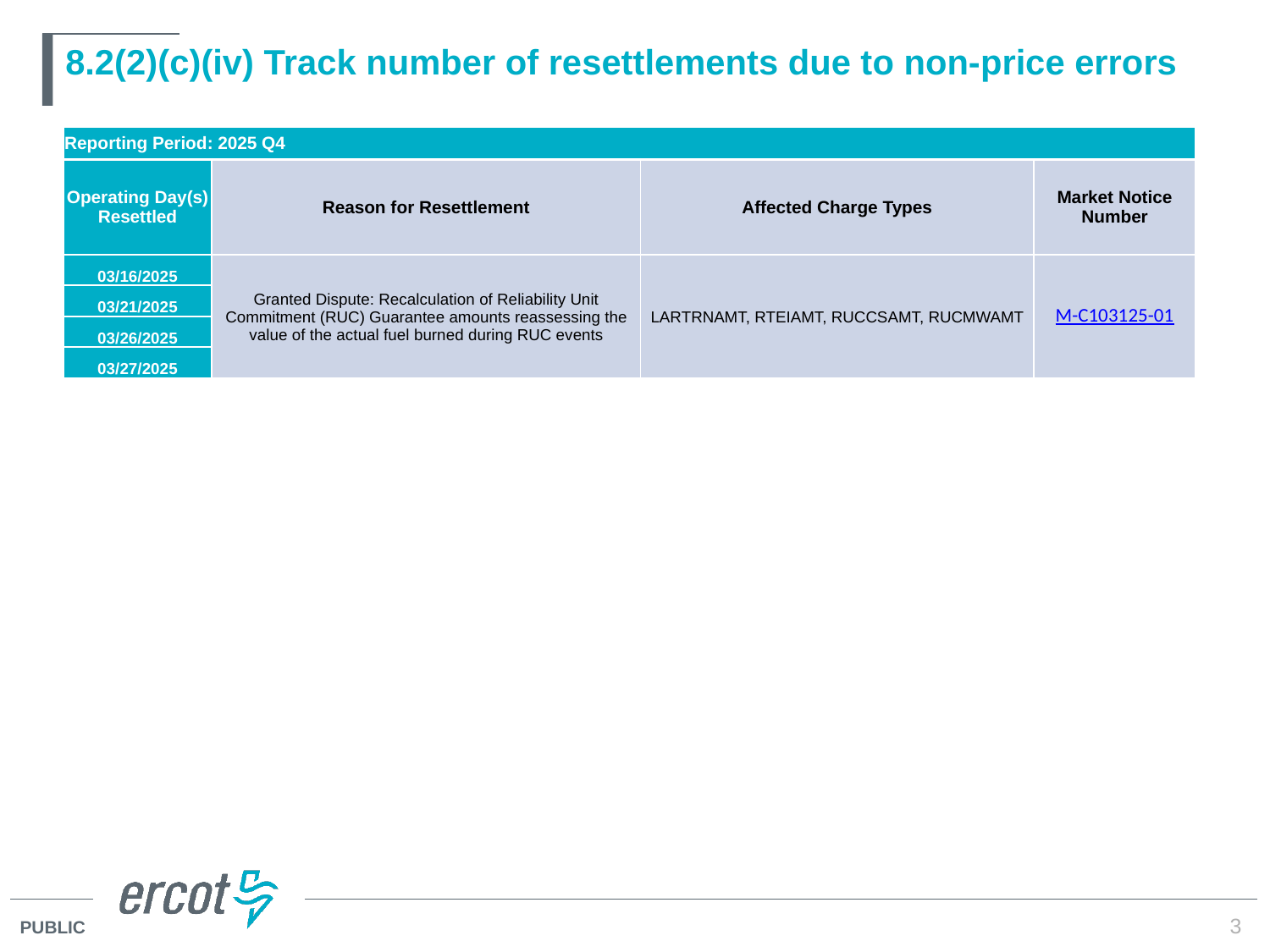

# 8.2(2)(c)(iv) Track number of resettlements due to non-price errors
| Reporting Period: 2025 Q4 |  |  |  |
| --- | --- | --- | --- |
| Operating Day(s) Resettled | Reason for Resettlement | Affected Charge Types | Market Notice Number |
| 03/16/2025 | Granted Dispute: Recalculation of Reliability Unit Commitment (RUC) Guarantee amounts reassessing the value of the actual fuel burned during RUC events | LARTRNAMT, RTEIAMT, RUCCSAMT, RUCMWAMT | M-C103125-01 |
| 03/21/2025 |  |  |  |
| 03/26/2025 |  |  |  |
| 03/27/2025 |  |  |  |
3